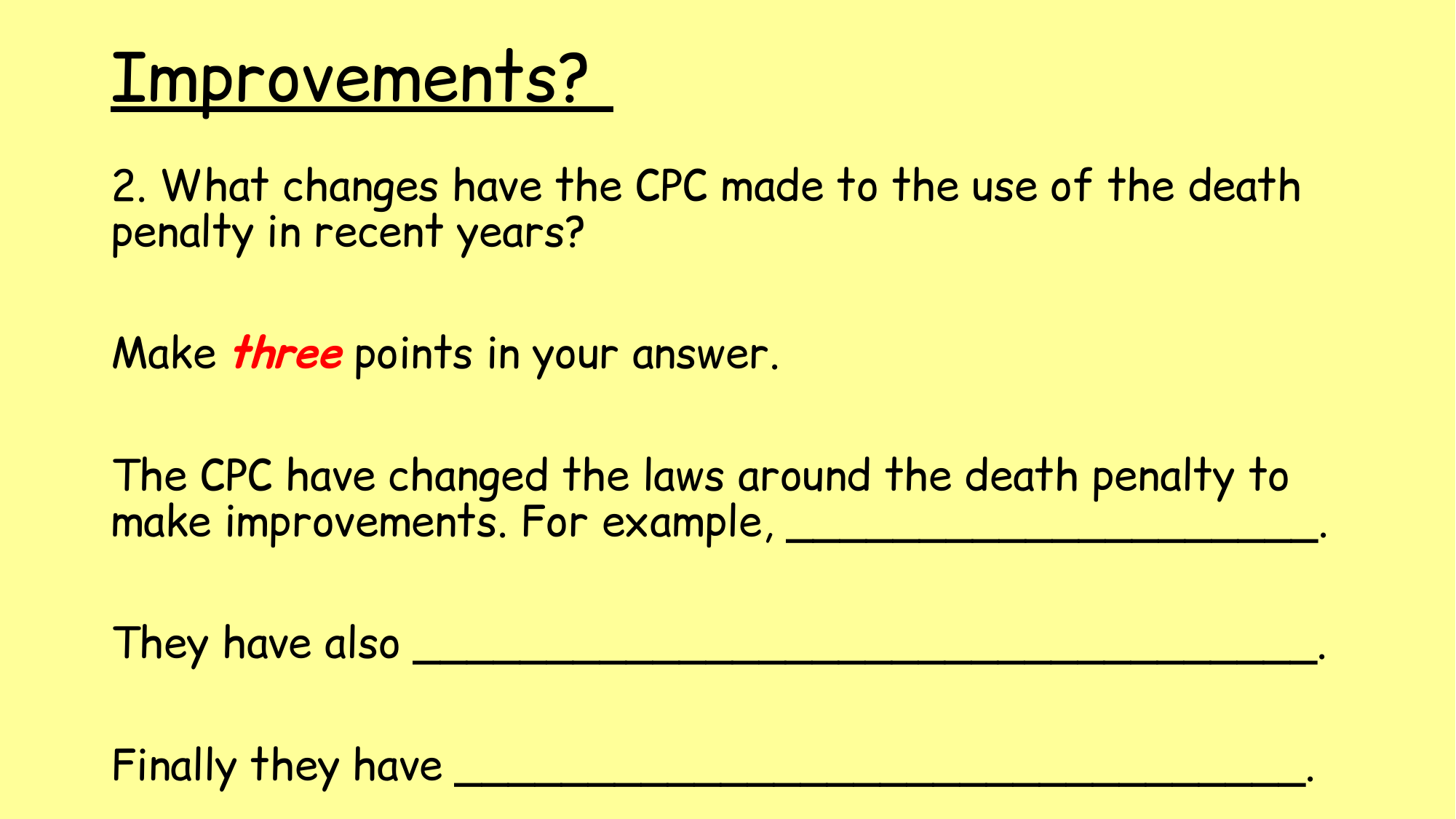

# Improvements?
2. What changes have the CPC made to the use of the death penalty in recent years?

Make three points in your answer.

The CPC have changed the laws around the death penalty to make improvements. For example, ____________________.

They have also __________________________________.

Finally they have ________________________________.